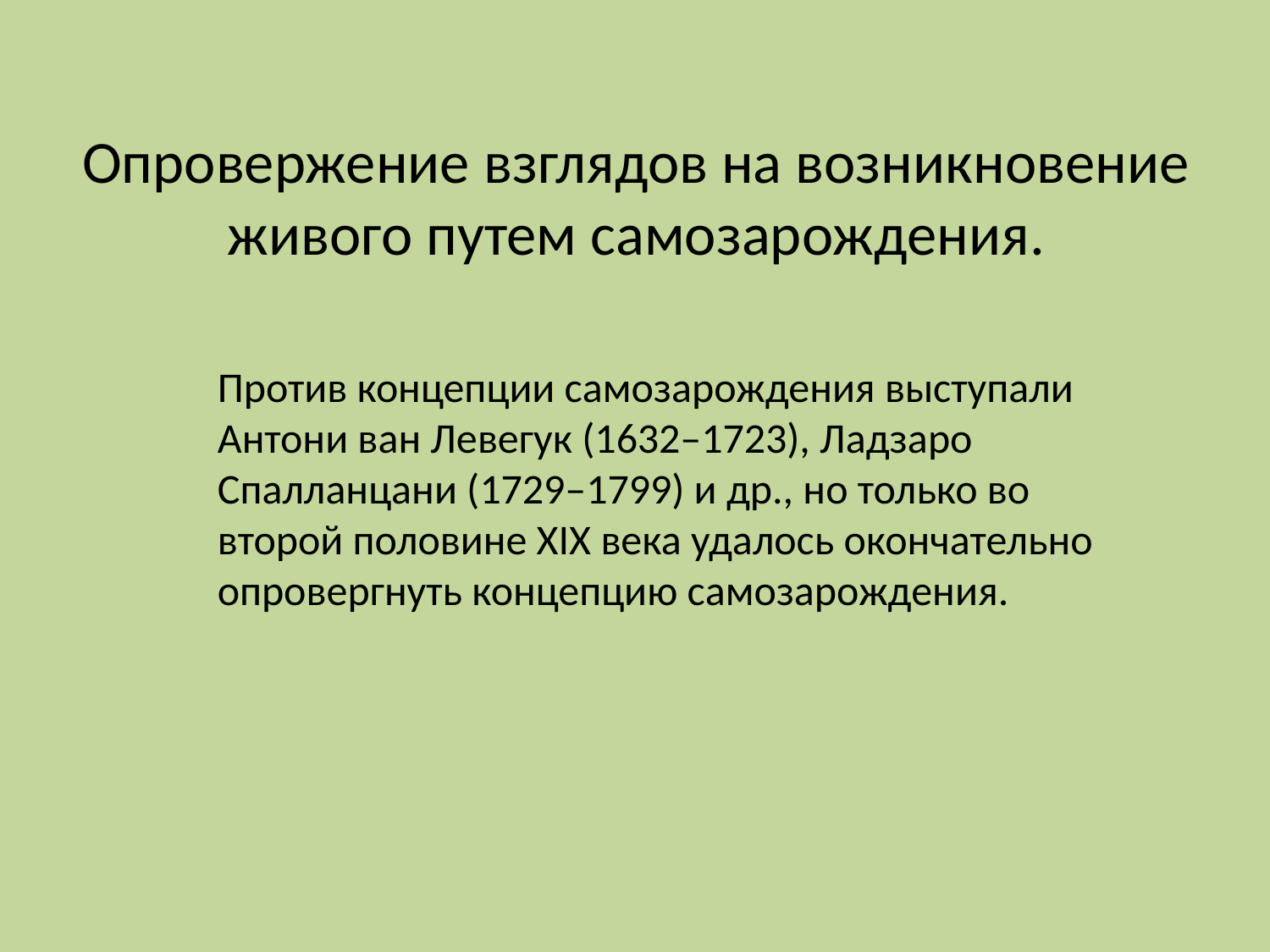

# Опровержение взглядов на возникновение живого путем самозарождения.
Против концепции самозарождения выступали Антони ван Левегук (1632–1723), Ладзаро Спалланцани (1729–1799) и др., но только во второй половине XIX века удалось окончательно опровергнуть концепцию самозарождения.